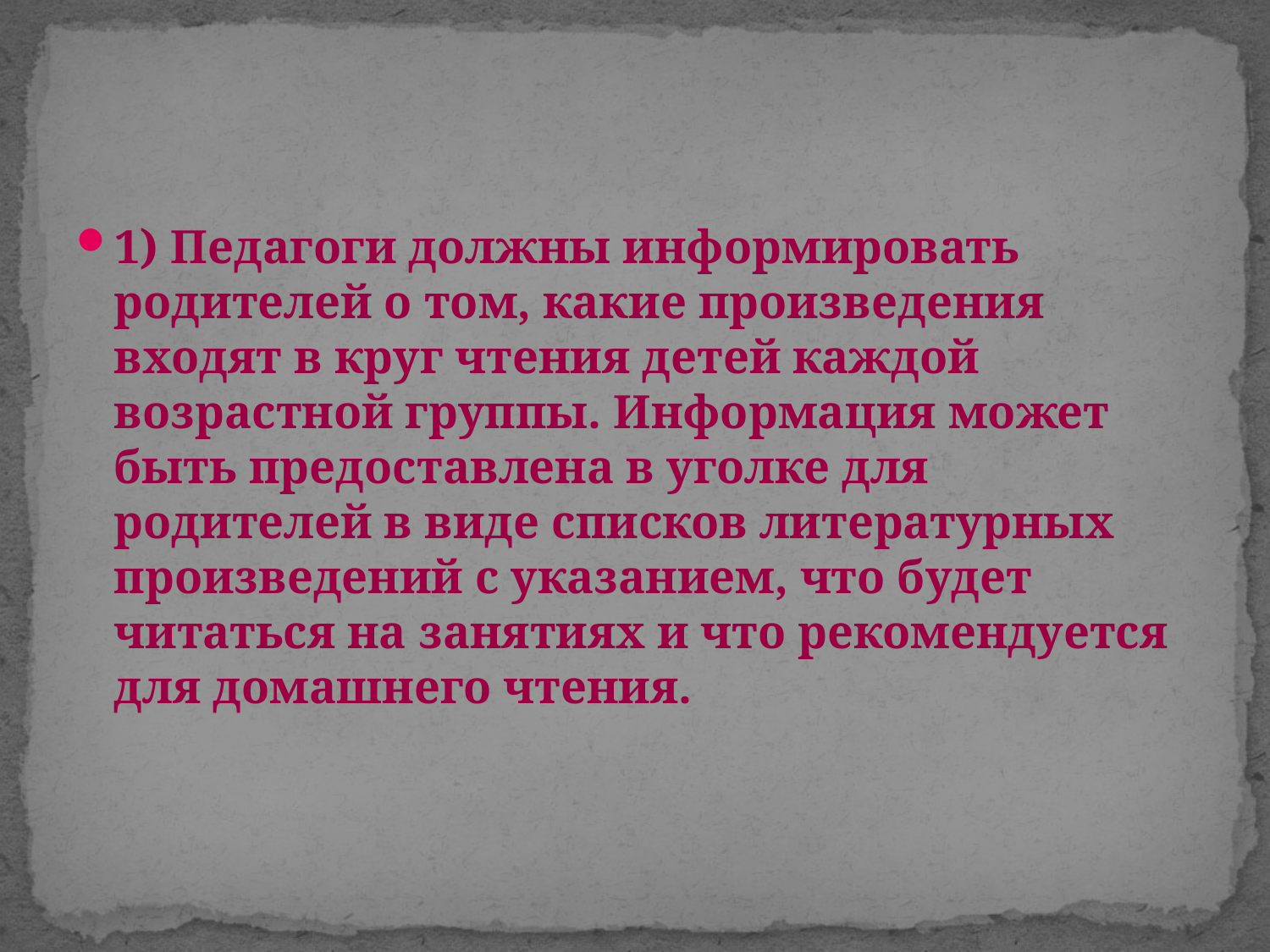

1) Педагоги должны информировать родителей о том, какие произведения входят в круг чтения детей каждой возрастной группы. Информация может быть предоставлена в уголке для родителей в виде списков литературных произведений с указанием, что будет читаться на занятиях и что рекомендуется для домашнего чтения.